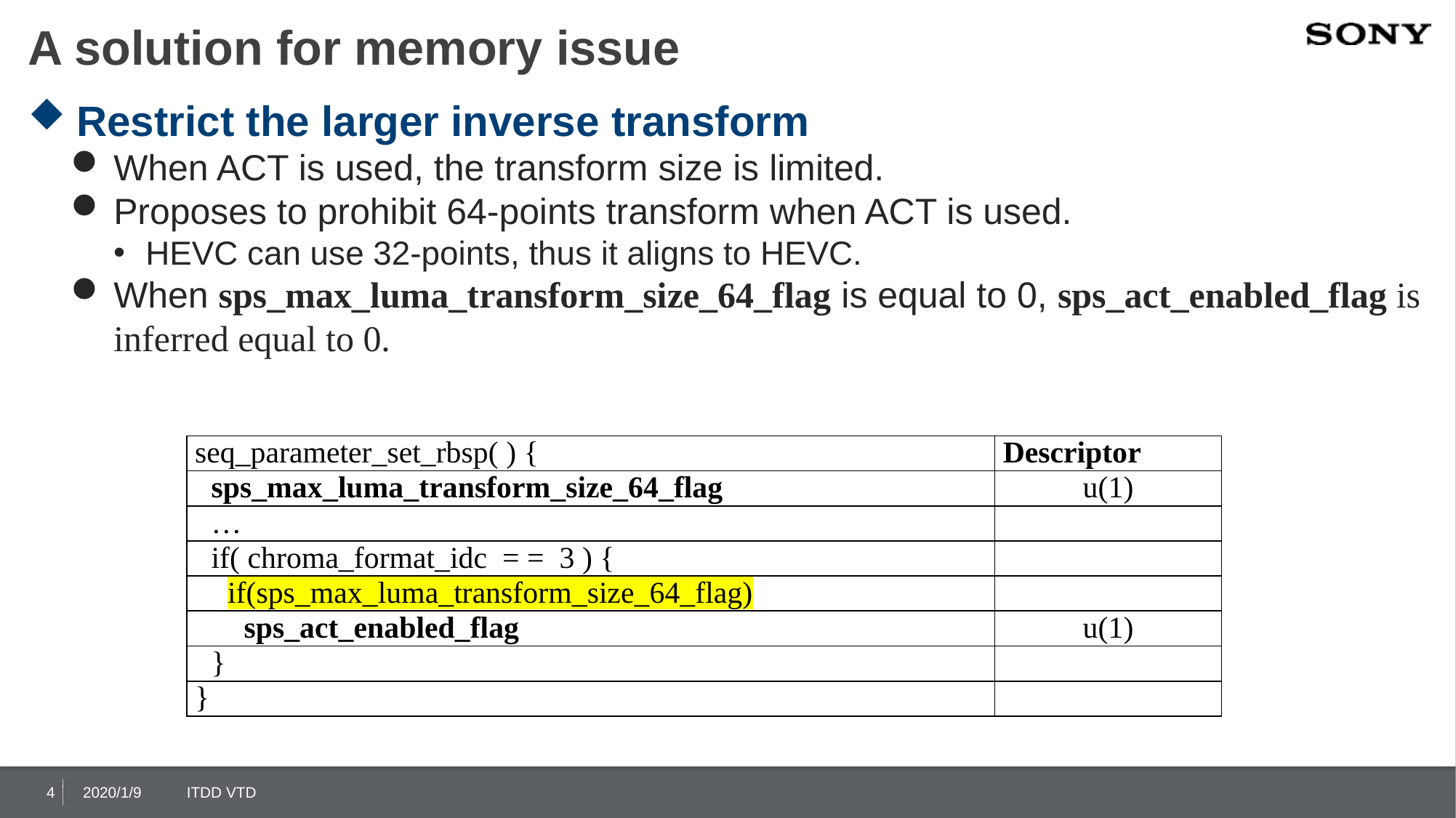

# A solution for memory issue
Restrict the larger inverse transform
When ACT is used, the transform size is limited.
Proposes to prohibit 64-points transform when ACT is used.
HEVC can use 32-points, thus it aligns to HEVC.
When sps_max_luma_transform_size_64_flag is equal to 0, sps_act_enabled_flag is inferred equal to 0.
| seq\_parameter\_set\_rbsp( ) { | Descriptor |
| --- | --- |
| sps\_max\_luma\_transform\_size\_64\_flag | u(1) |
| … |  |
| if( chroma\_format\_idc = = 3 ) { |  |
| if(sps\_max\_luma\_transform\_size\_64\_flag) |  |
| sps\_act\_enabled\_flag | u(1) |
| } |  |
| } |  |
4
2020/1/9
ITDD VTD